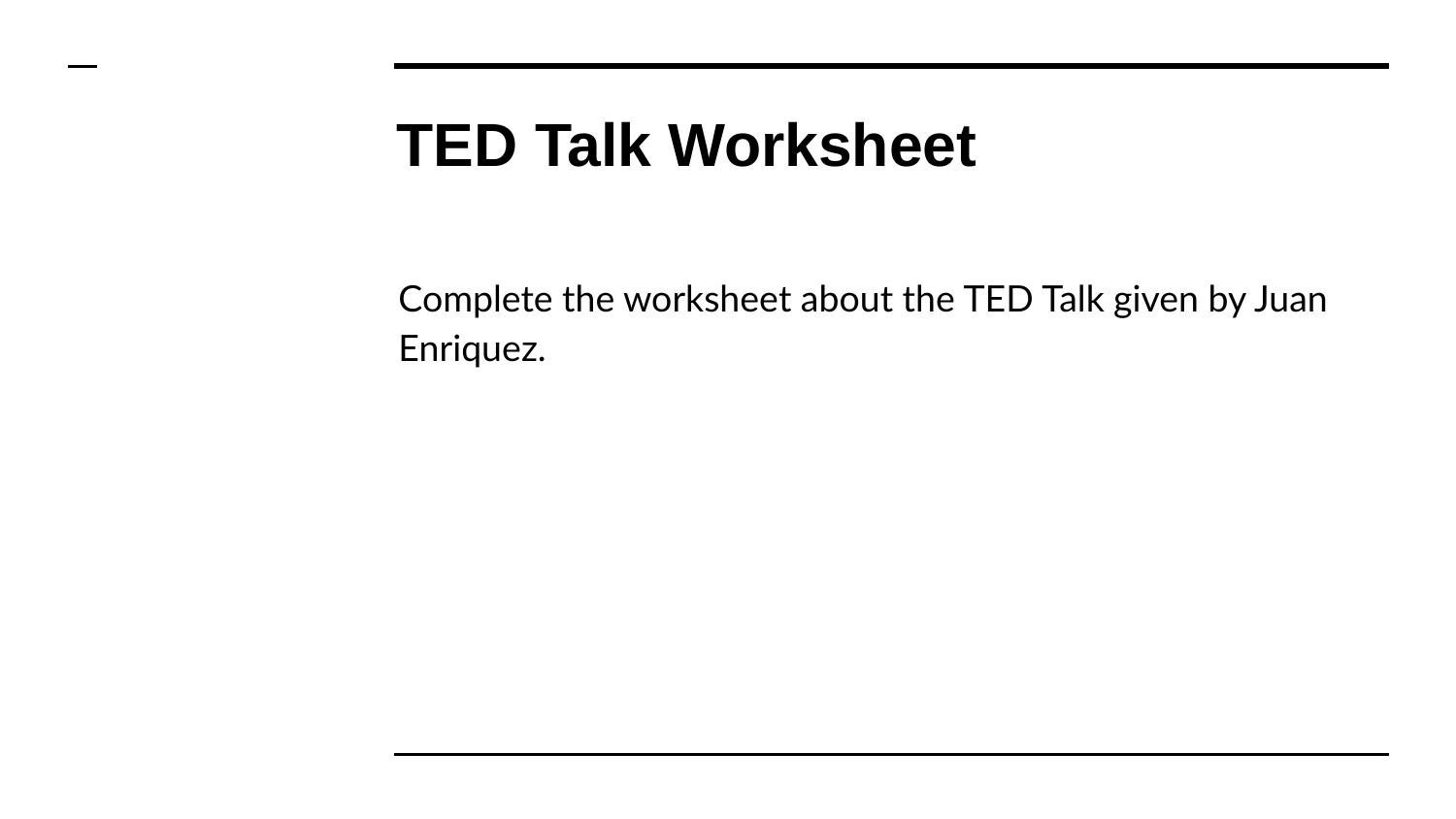

# TED Talk Worksheet
Complete the worksheet about the TED Talk given by Juan Enriquez.